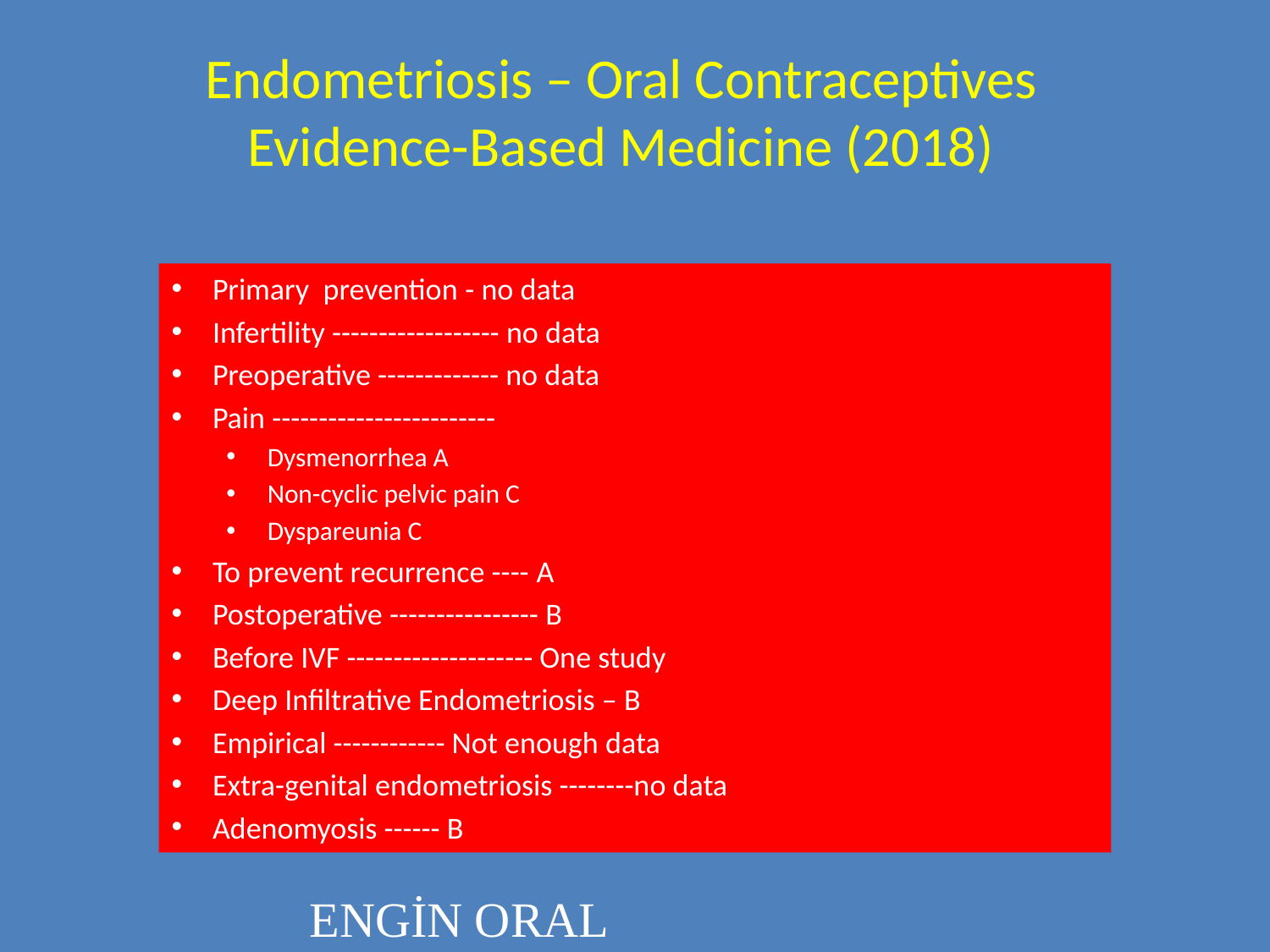

# Endometriosis – Oral Contraceptives Evidence-Based Medicine (2018)
Primary  prevention - no data
Infertility ------------------ no data
Preoperative ------------- no data
Pain ------------------------
Dysmenorrhea A
Non-cyclic pelvic pain C
Dyspareunia C
To prevent recurrence ---- A
Postoperative ---------------- B
Before IVF -------------------- One study
Deep Infiltrative Endometriosis – B
Empirical ------------ Not enough data
Extra-genital endometriosis --------no data
Adenomyosis ------ B
ENGİN ORAL